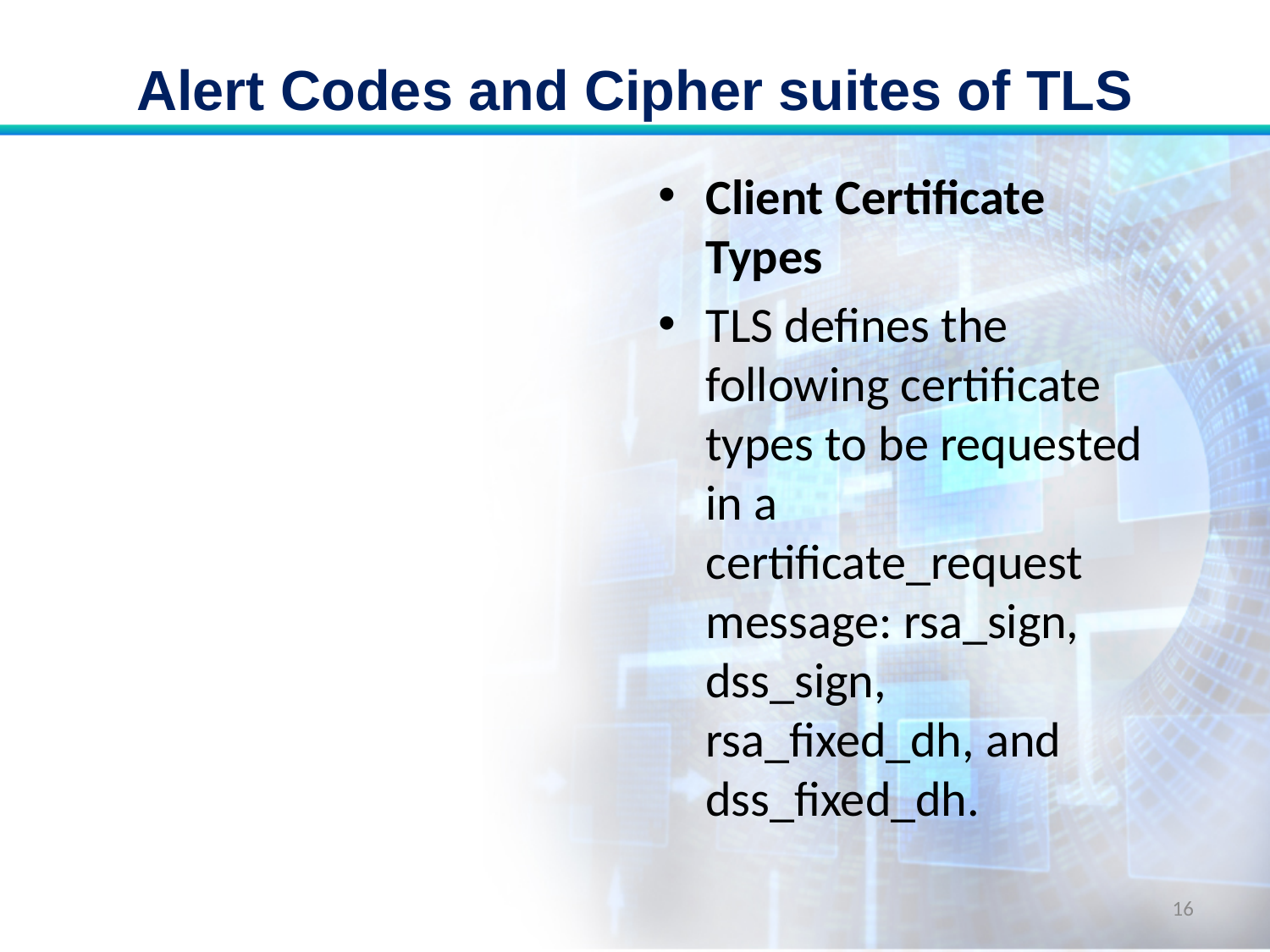

# Alert Codes and Cipher suites of TLS
Client Certificate Types
TLS defines the following certificate types to be requested in a certificate_request message: rsa_sign, dss_sign, rsa_fixed_dh, and dss_fixed_dh.
16